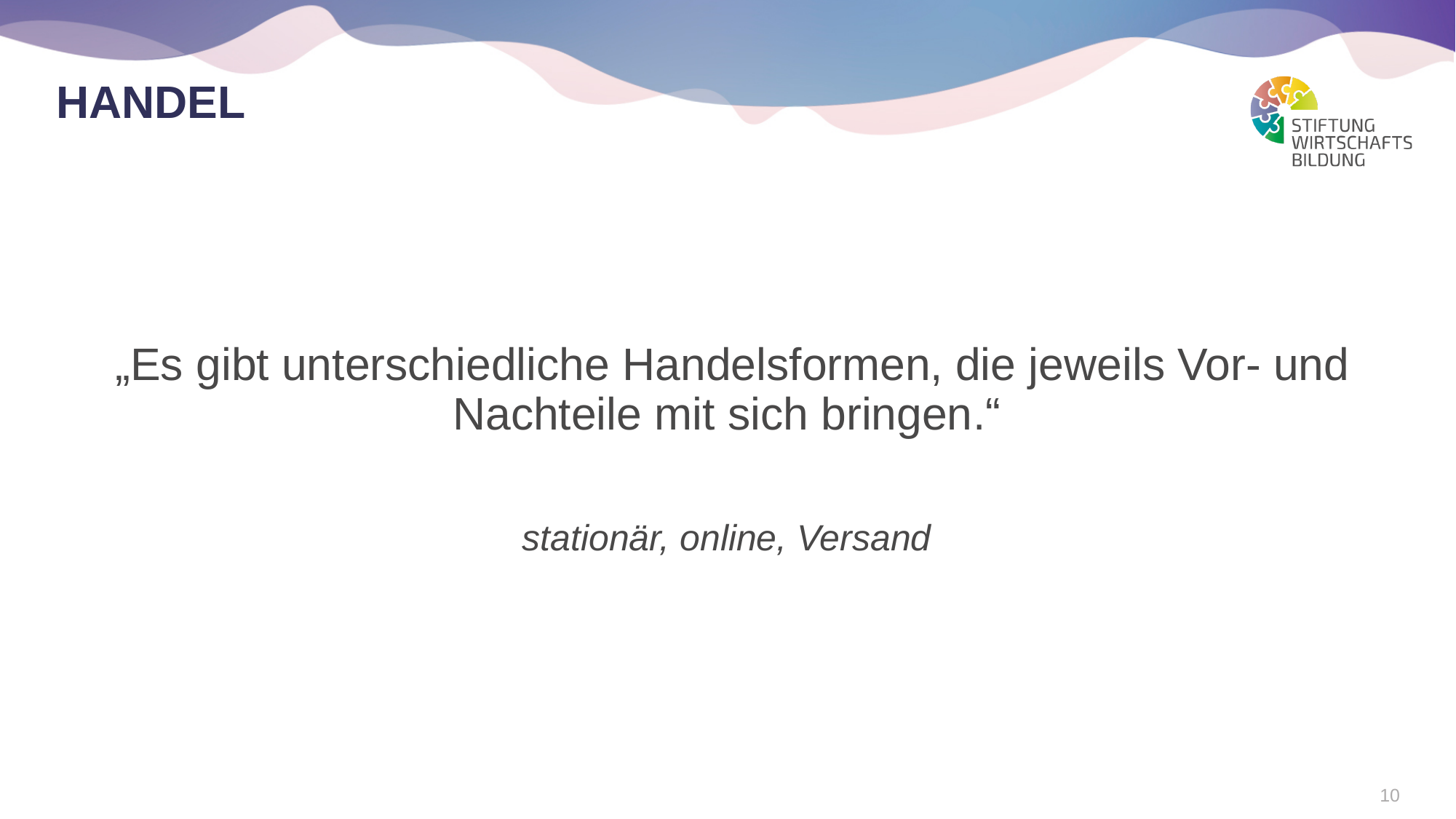

# Handel

 „Es gibt unterschiedliche Handelsformen, die jeweils Vor- und Nachteile mit sich bringen.“

stationär, online, Versand
10